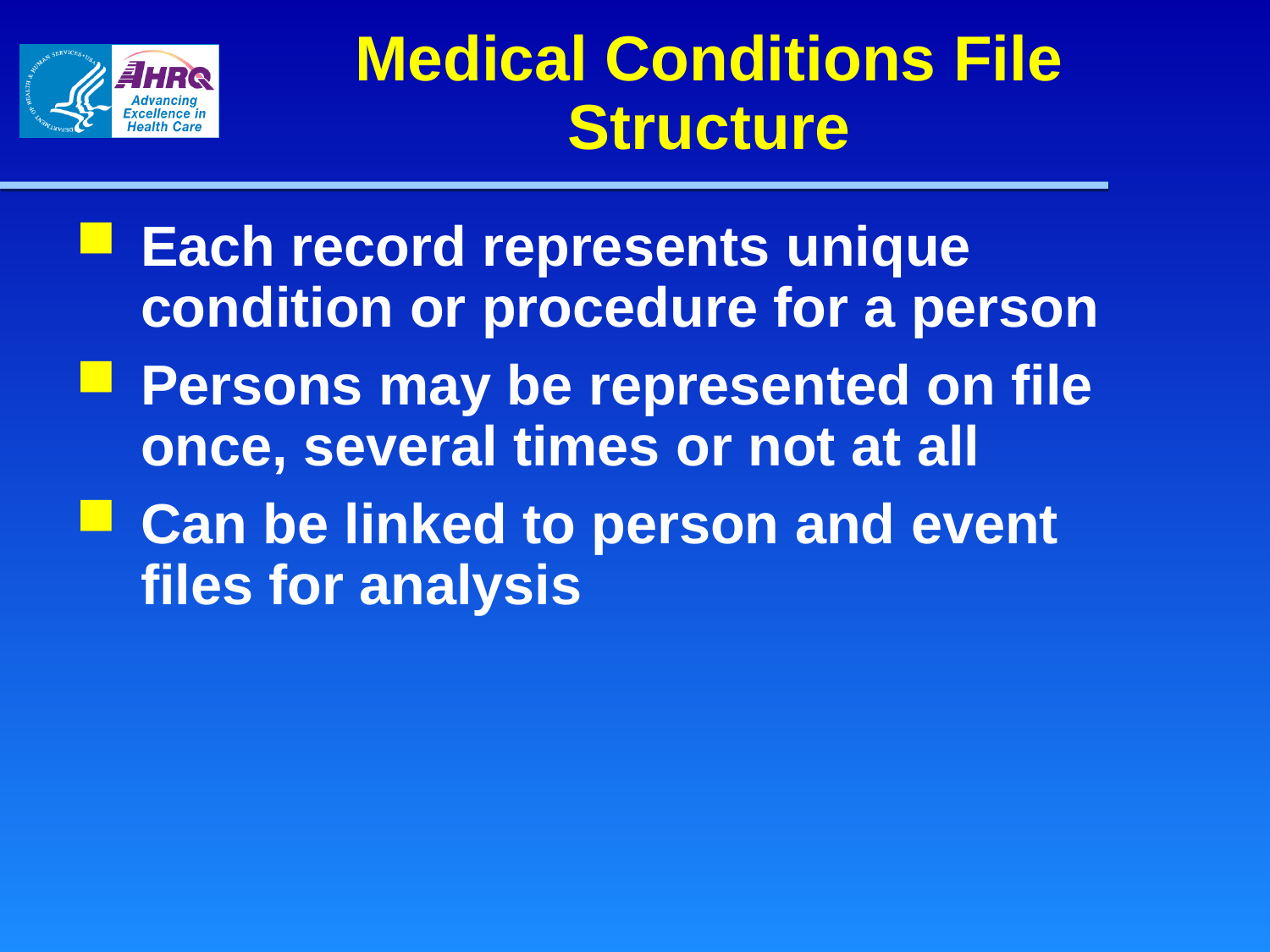

# Medical Conditions File Structure
Each record represents unique condition or procedure for a person
Persons may be represented on file once, several times or not at all
Can be linked to person and event files for analysis